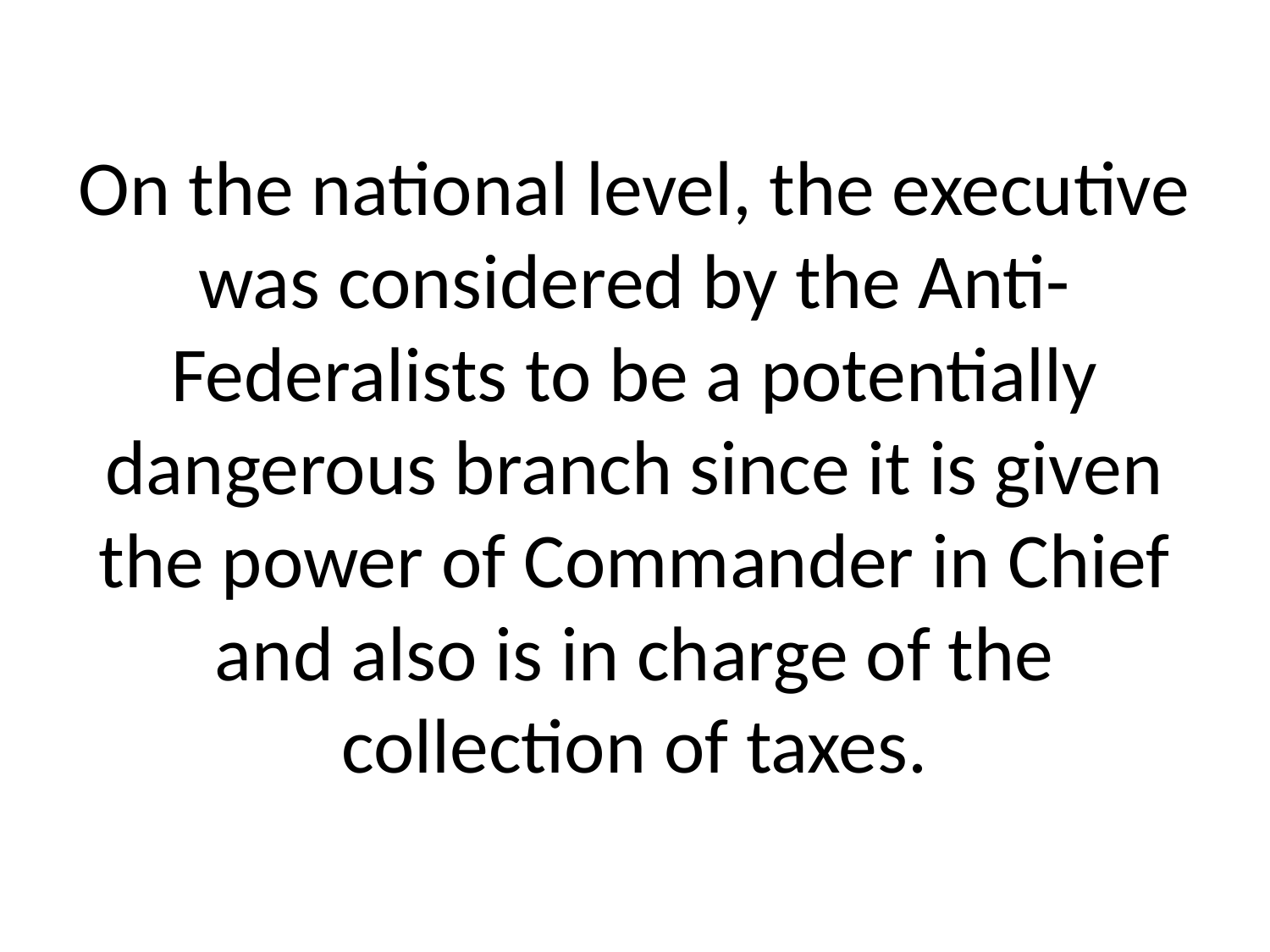

# On the national level, the executive was considered by the Anti-Federalists to be a potentially dangerous branch since it is given the power of Commander in Chief and also is in charge of the collection of taxes.